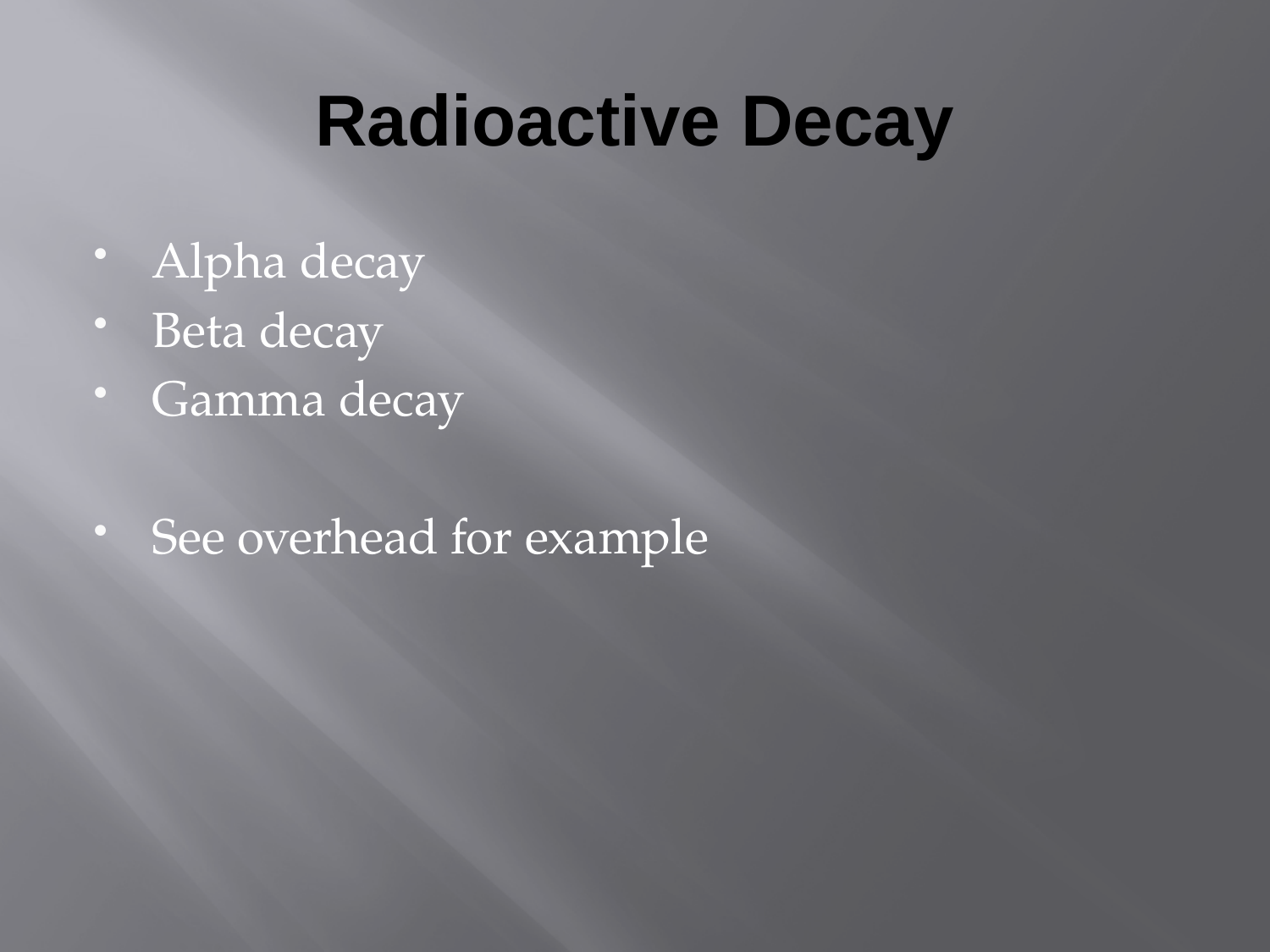

# Radioactive Decay
Alpha decay
Beta decay
Gamma decay

See overhead for example